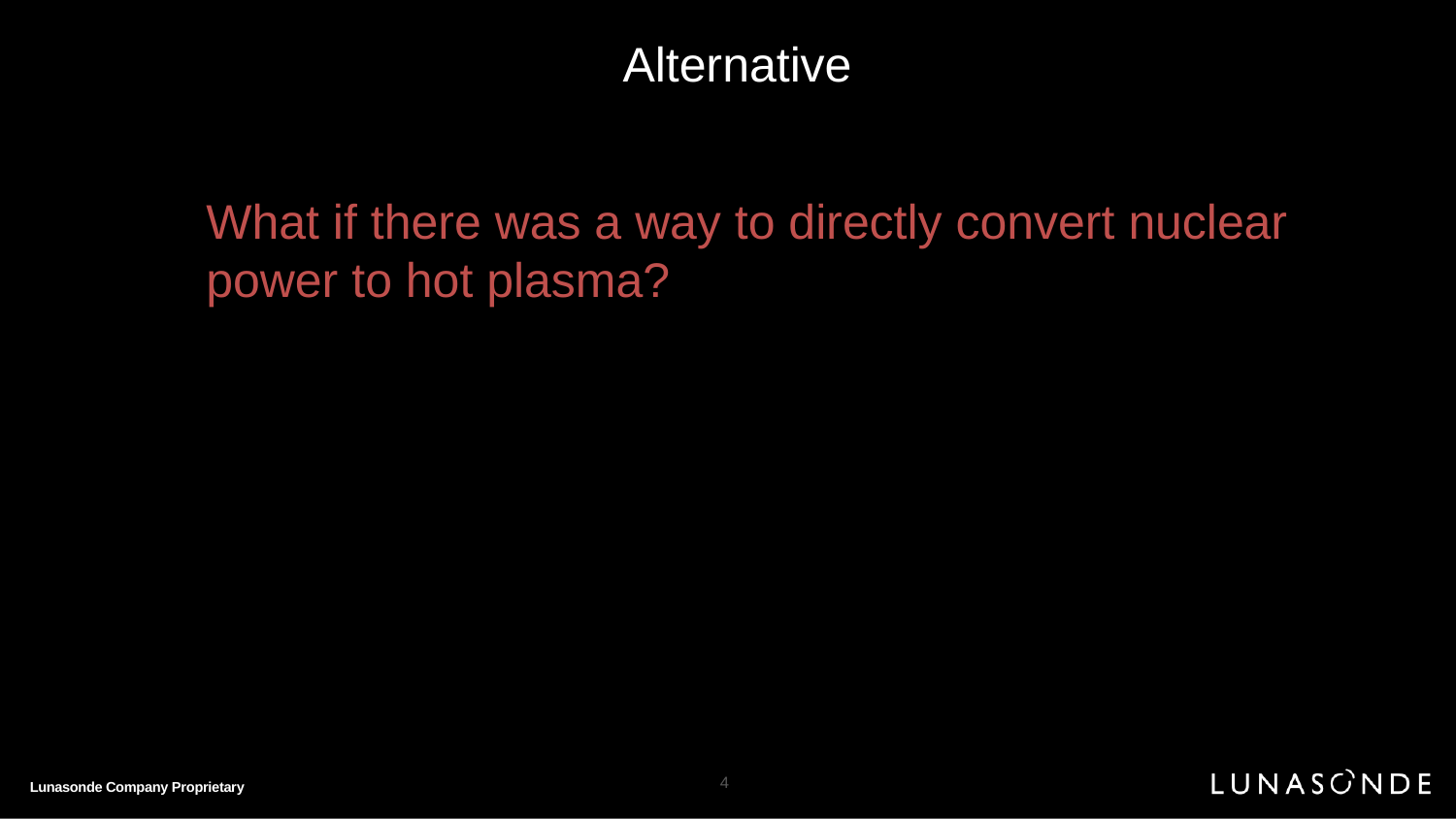

Alternative
# What if there was a way to directly convert nuclear power to hot plasma?
4
Lunasonde Company Proprietary